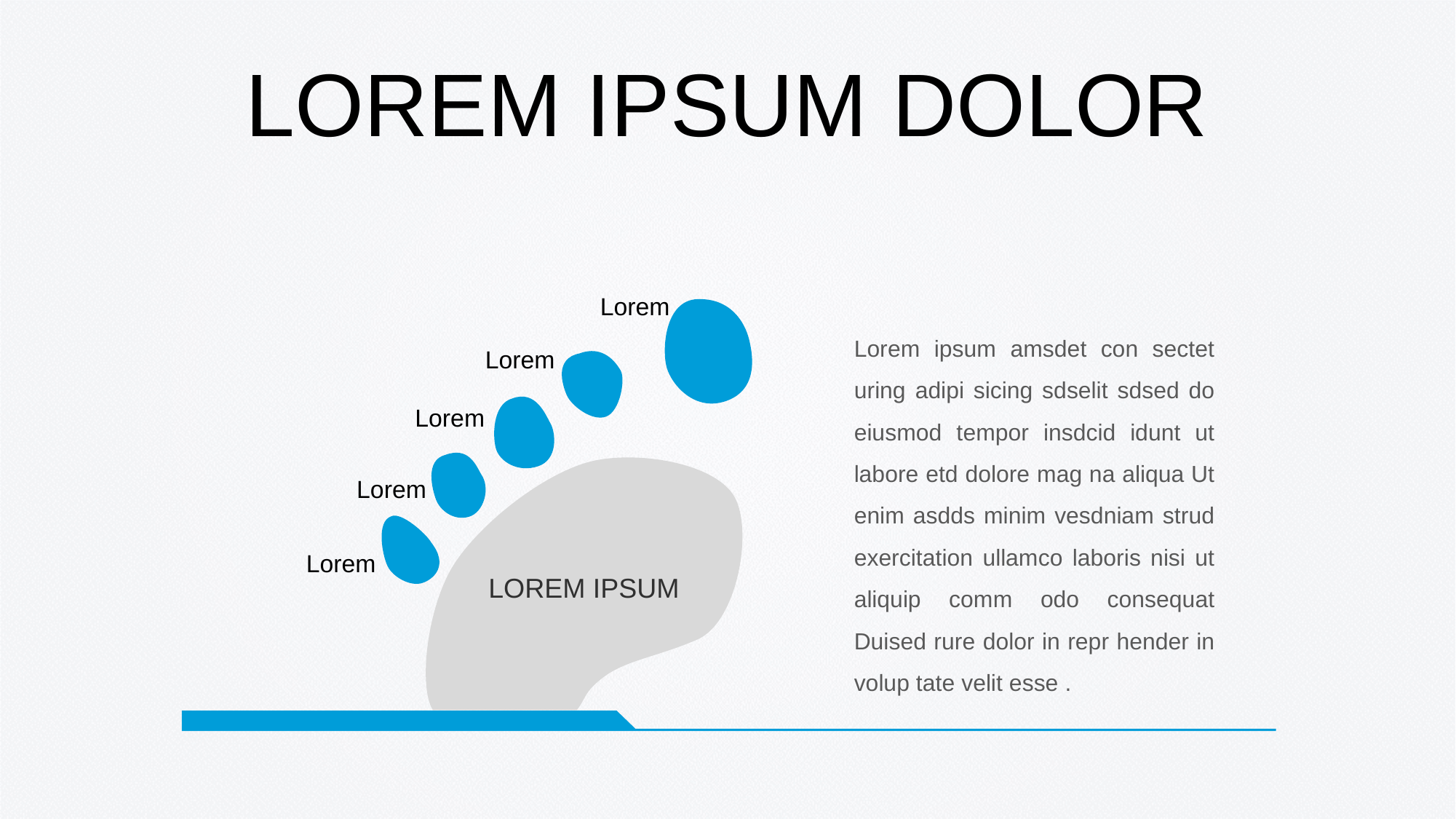

# LOREM IPSUM DOLOR
Lorem

Lorem ipsum amsdet con sectet uring adipi sicing sdselit sdsed do eiusmod tempor insdcid idunt ut labore etd dolore mag na aliqua Ut enim asdds minim vesdniam strud exercitation ullamco laboris nisi ut aliquip comm odo consequat Duised rure dolor in repr hender in volup tate velit esse .
Lorem

Lorem

LOREM IPSUM
Lorem

Lorem